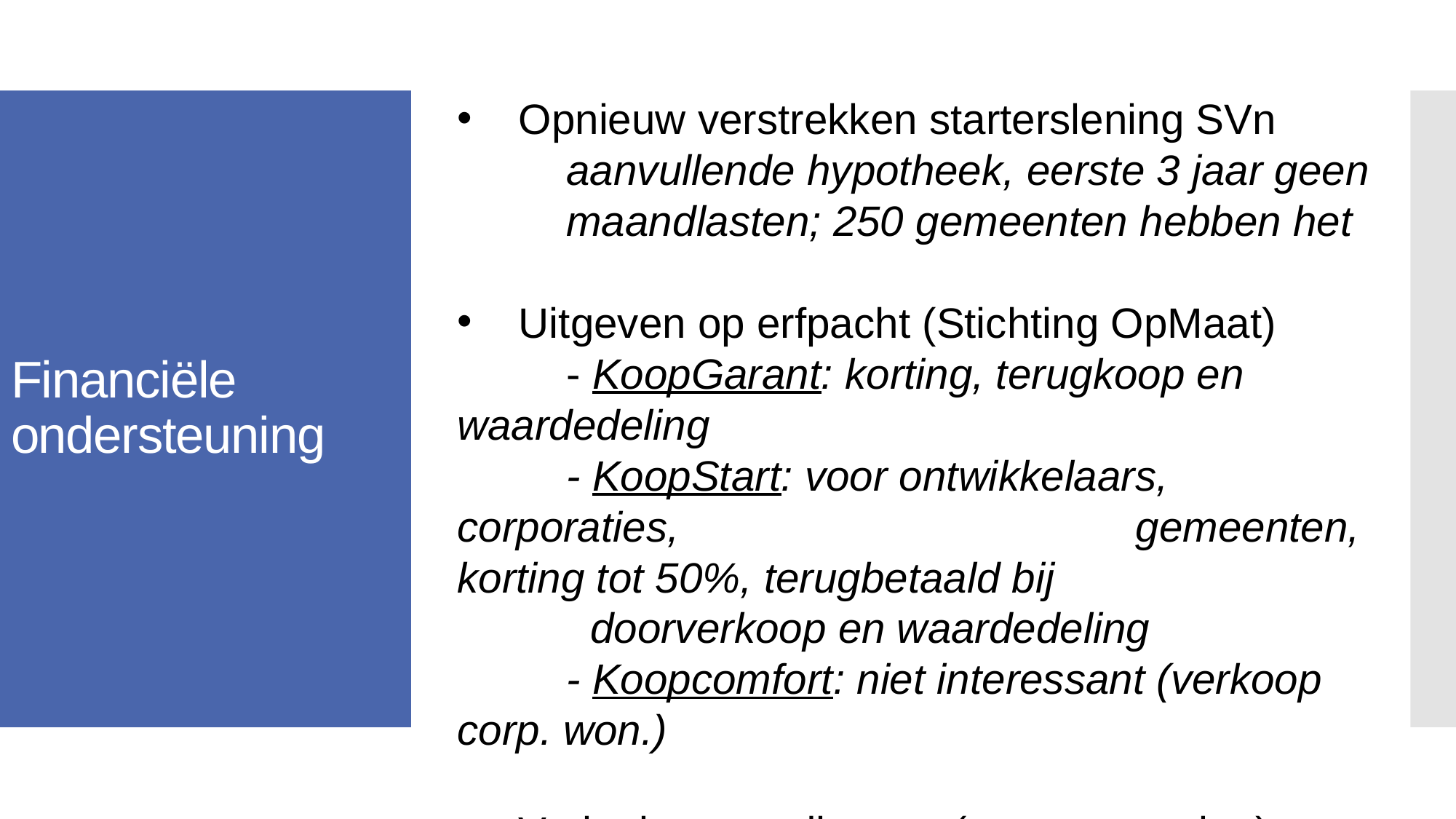

Opnieuw verstrekken starterslening SVn
	aanvullende hypotheek, eerste 3 jaar geen 	maandlasten; 250 gemeenten hebben het

Uitgeven op erfpacht (Stichting OpMaat)
	- KoopGarant: korting, terugkoop en waardedeling
	- KoopStart: voor ontwikkelaars, corporaties, 	 	 		  gemeenten, korting tot 50%, terugbetaald bij
      	  doorverkoop en waardedeling
	- Koopcomfort: niet interessant (verkoop corp. won.)

Verlaging grondkosten (evt. verevening)
met zelfbewoning en kettingbeding

# Financiële ondersteuning